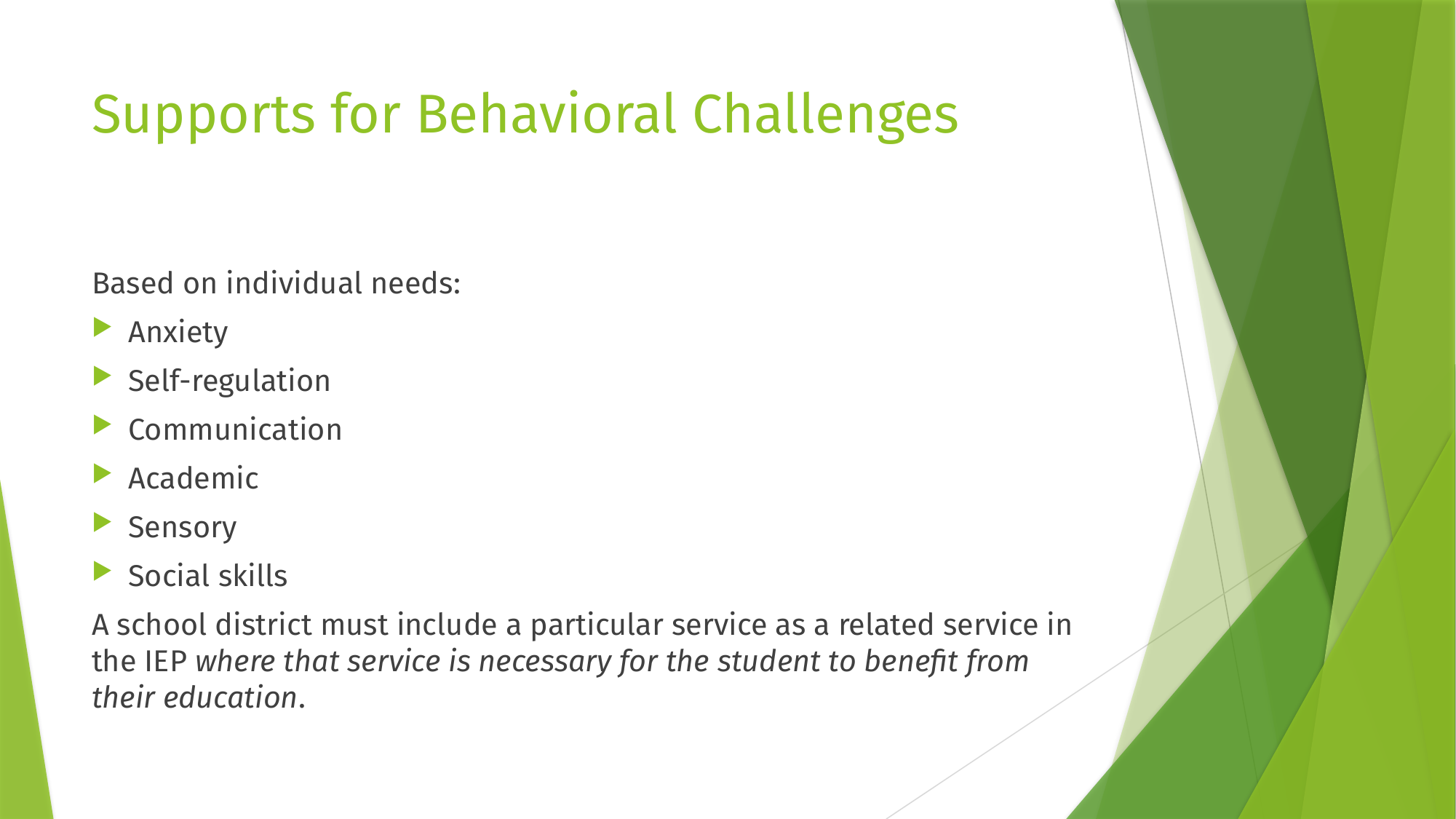

# Supports for Behavioral Challenges
Based on individual needs:
Anxiety
Self-regulation
Communication
Academic
Sensory
Social skills
A school district must include a particular service as a related service in the IEP where that service is necessary for the student to benefit from their education.